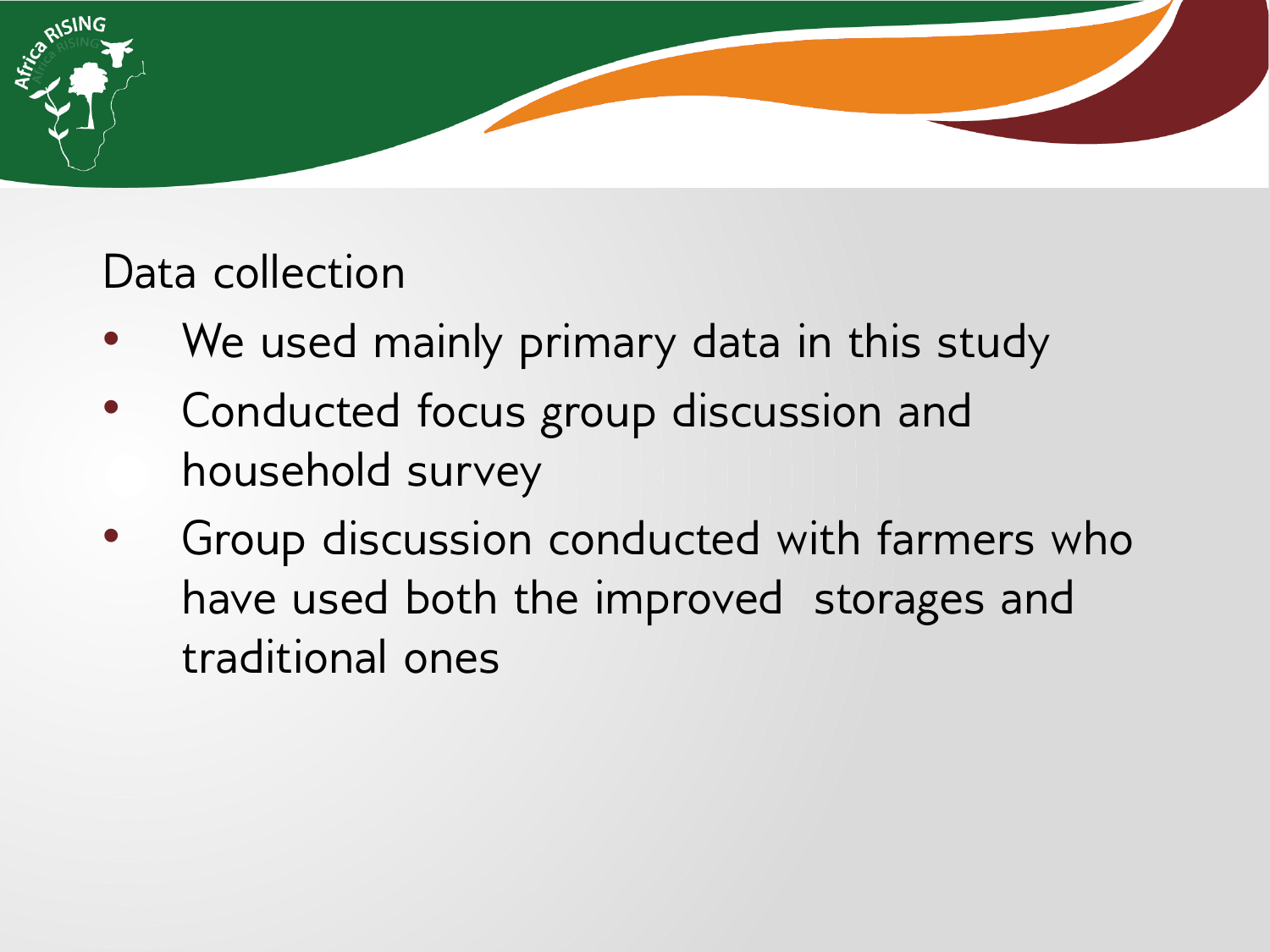

Data collection
We used mainly primary data in this study
Conducted focus group discussion and household survey
Group discussion conducted with farmers who have used both the improved  storages and traditional ones